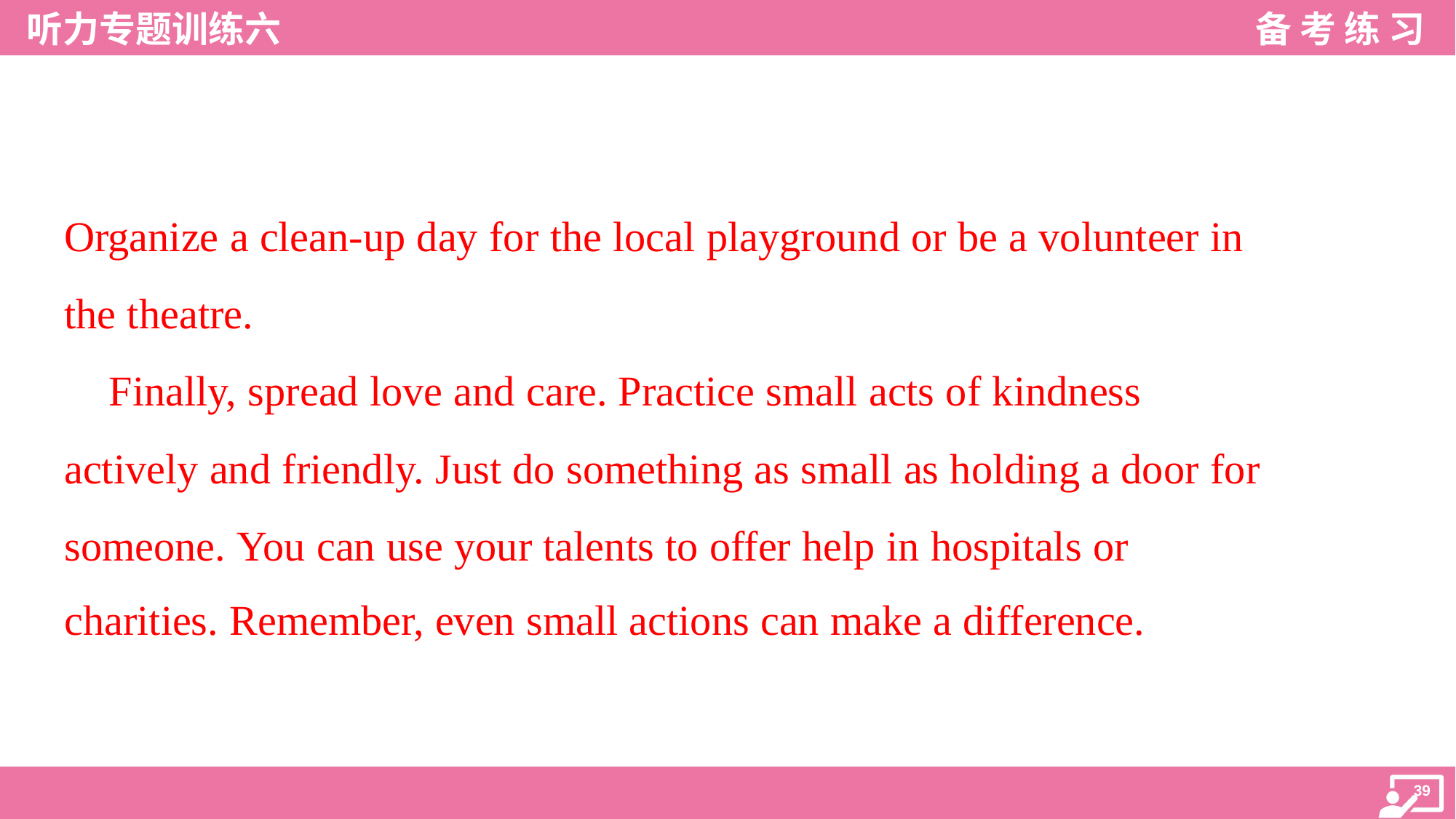

Organize a clean-up day for the local playground or be a volunteer in
the theatre.
    Finally, spread love and care. Practice small acts of kindness
actively and friendly. Just do something as small as holding a door for
someone. You can use your talents to offer help in hospitals or
charities. Remember, even small actions can make a difference.